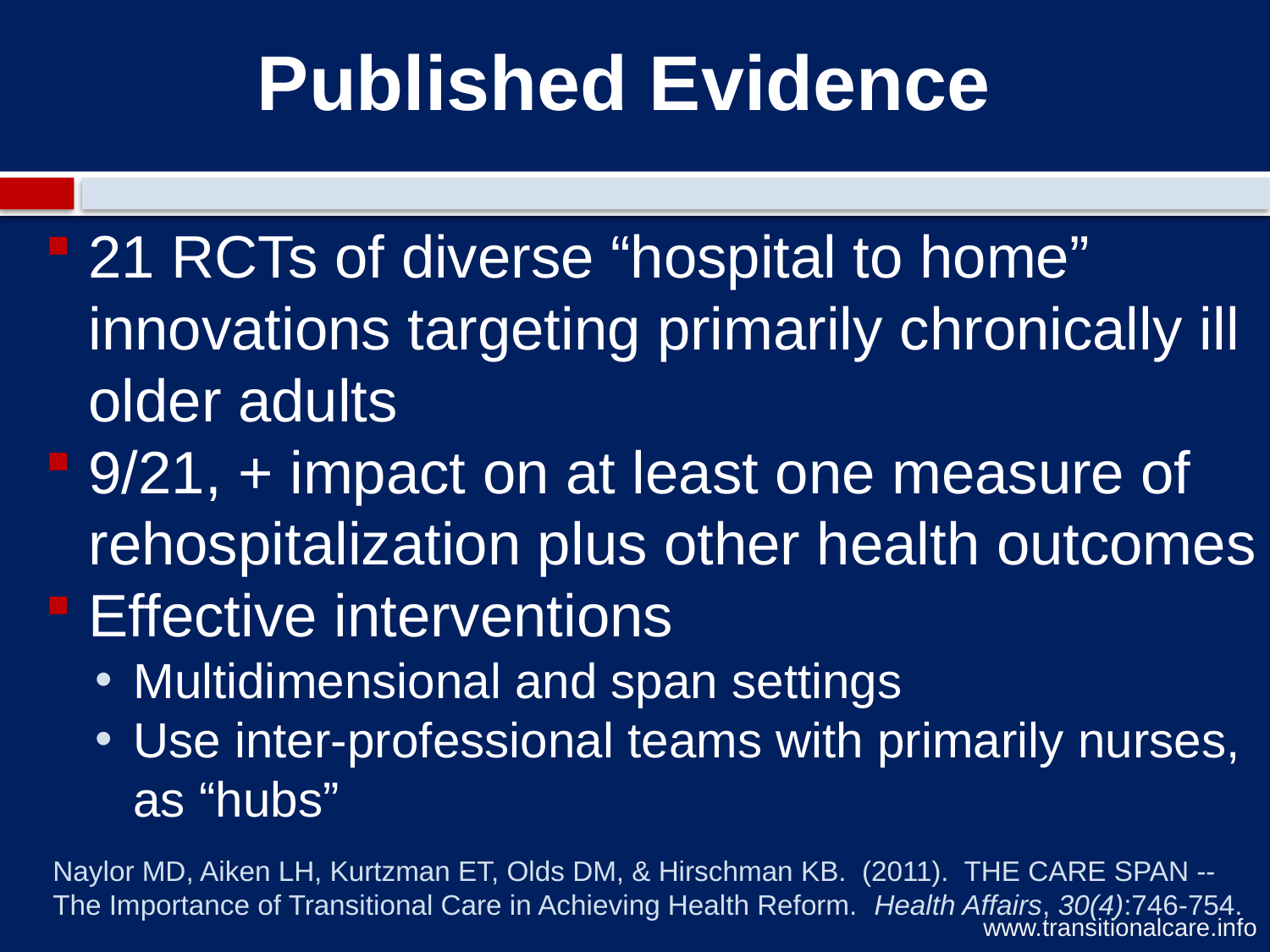

# Published Evidence
21 RCTs of diverse “hospital to home” innovations targeting primarily chronically ill older adults
9/21, + impact on at least one measure of rehospitalization plus other health outcomes
Effective interventions
Multidimensional and span settings
Use inter-professional teams with primarily nurses, as “hubs”
Naylor MD, Aiken LH, Kurtzman ET, Olds DM, & Hirschman KB.  (2011).  THE CARE SPAN -- The Importance of Transitional Care in Achieving Health Reform.  Health Affairs, 30(4):746-754.
www.transitionalcare.info